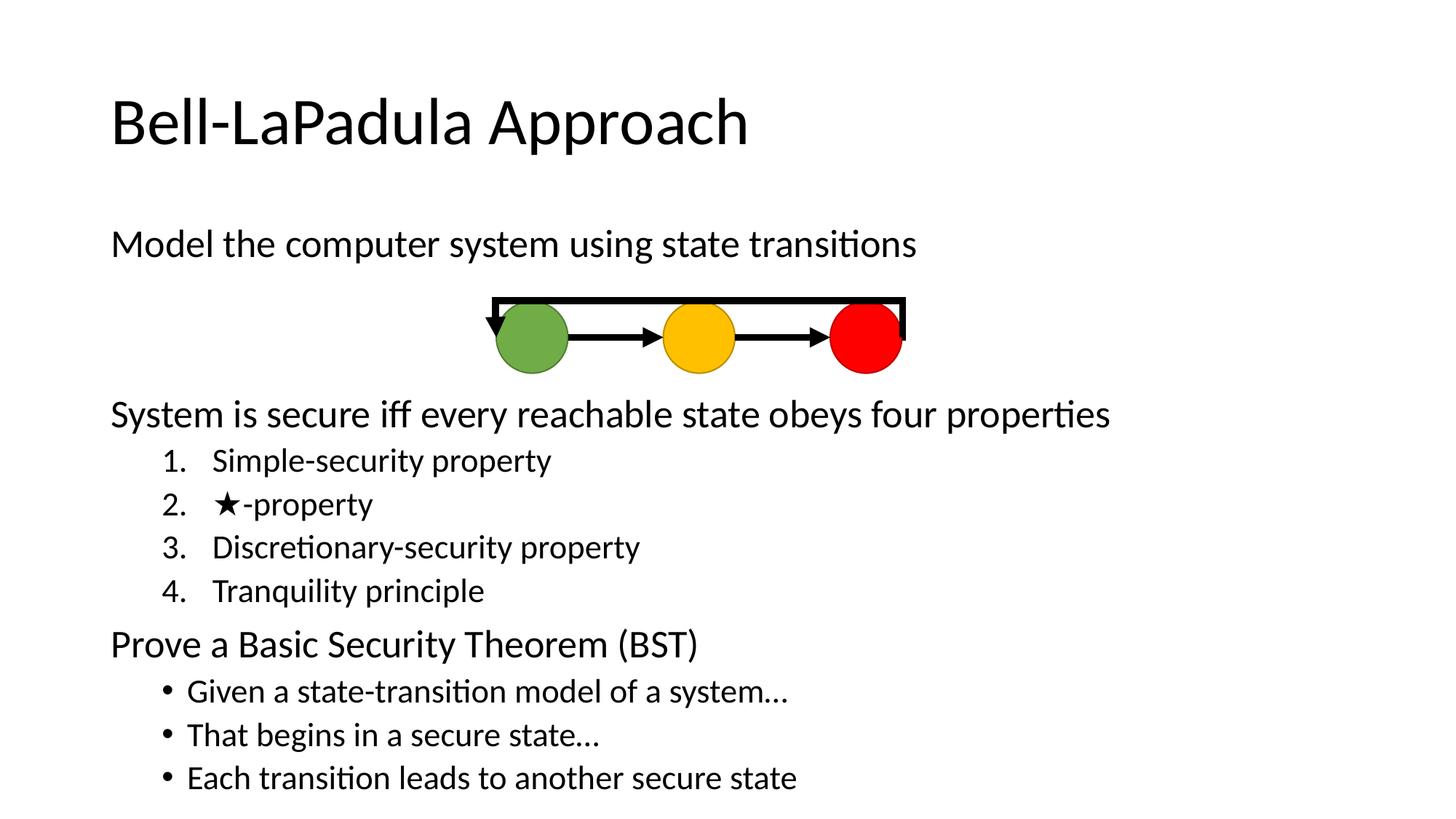

# Bell-LaPadula Approach
Model the computer system using state transitions

System is secure iff every reachable state obeys four properties
Simple-security property
★-property
Discretionary-security property
Tranquility principle
Prove a Basic Security Theorem (BST)
Given a state-transition model of a system…
That begins in a secure state…
Each transition leads to another secure state